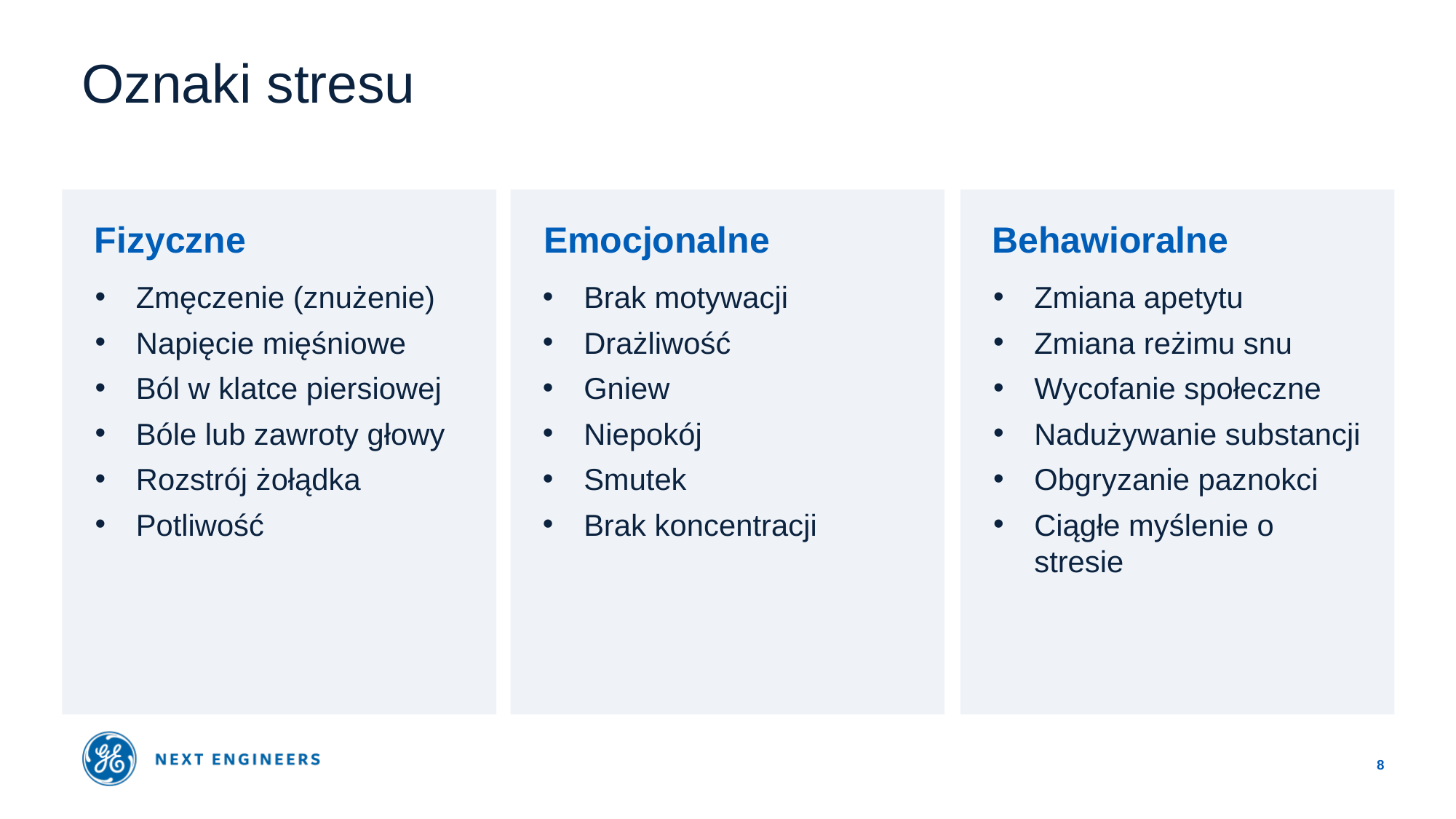

# Oznaki stresu
Fizyczne

Emocjonalne
Behawioralne

Zmęczenie (znużenie)
Napięcie mięśniowe
Ból w klatce piersiowej
Bóle lub zawroty głowy
Rozstrój żołądka
Potliwość

Brak motywacji
Drażliwość
Gniew
Niepokój
Smutek
Brak koncentracji
Zmiana apetytu
Zmiana reżimu snu
Wycofanie społeczne
Nadużywanie substancji
Obgryzanie paznokci
Ciągłe myślenie o stresie
8